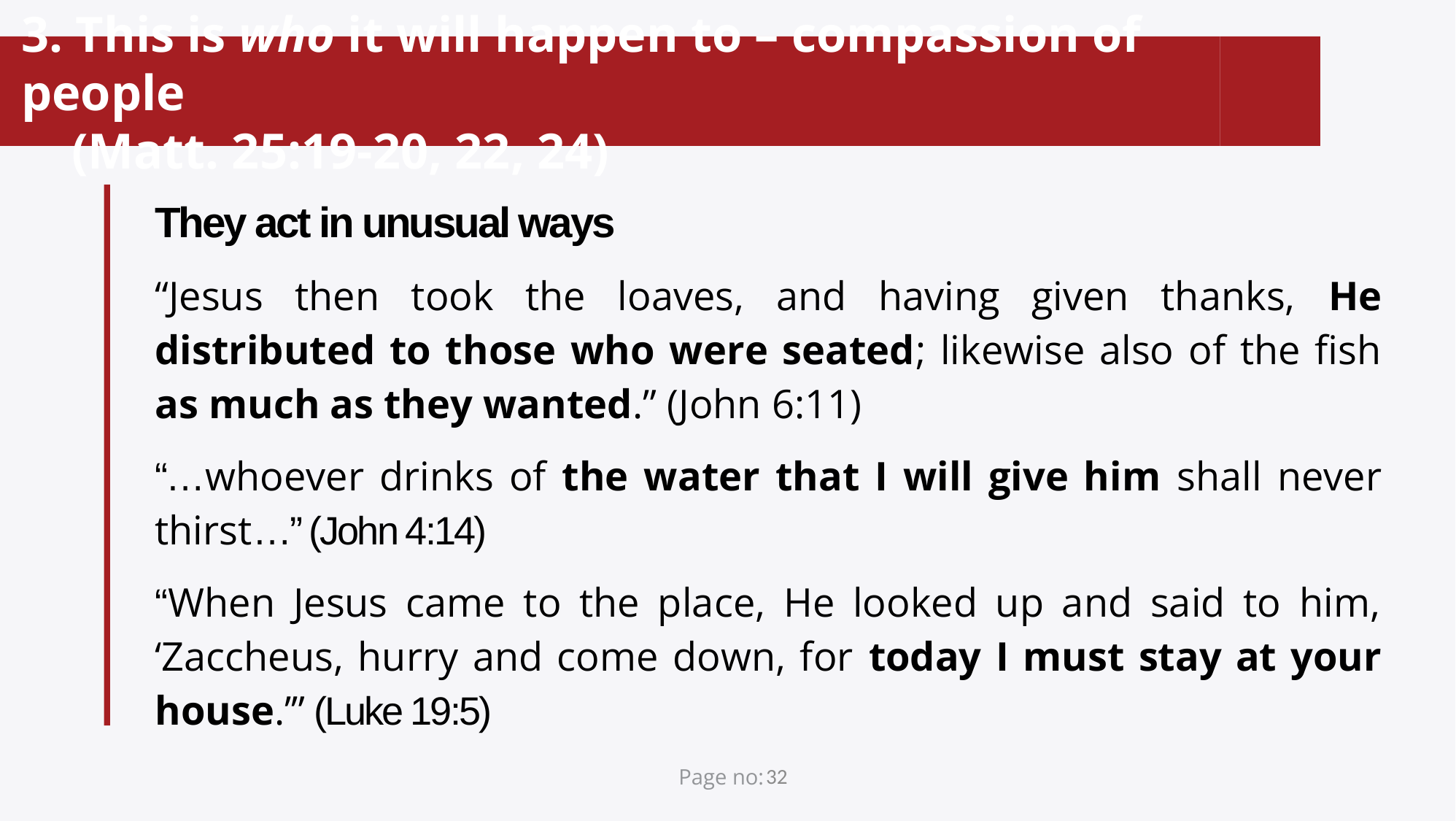

# 3. This is who it will happen to – compassion of people (Matt. 25:19-20, 22, 24)
They act in unusual ways
“Jesus then took the loaves, and having given thanks, He distributed to those who were seated; likewise also of the fish as much as they wanted.” (John 6:11)
“…whoever drinks of the water that I will give him shall never thirst…” (John 4:14)
“When Jesus came to the place, He looked up and said to him, ‘Zaccheus, hurry and come down, for today I must stay at your house.’” (Luke 19:5)